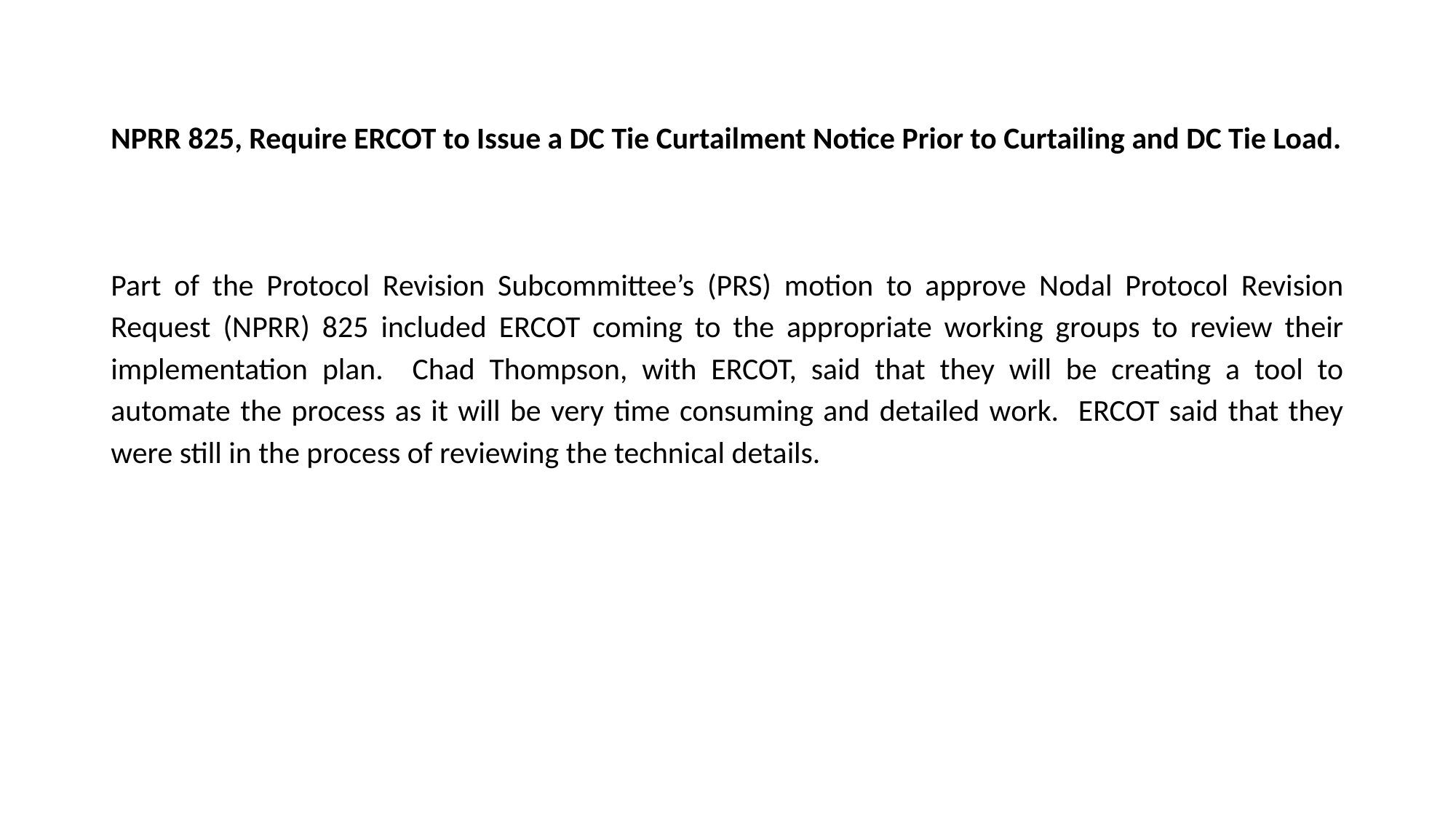

# NPRR 825, Require ERCOT to Issue a DC Tie Curtailment Notice Prior to Curtailing and DC Tie Load.

Part of the Protocol Revision Subcommittee’s (PRS) motion to approve Nodal Protocol Revision Request (NPRR) 825 included ERCOT coming to the appropriate working groups to review their implementation plan.  Chad Thompson, with ERCOT, said that they will be creating a tool to automate the process as it will be very time consuming and detailed work.  ERCOT said that they were still in the process of reviewing the technical details.